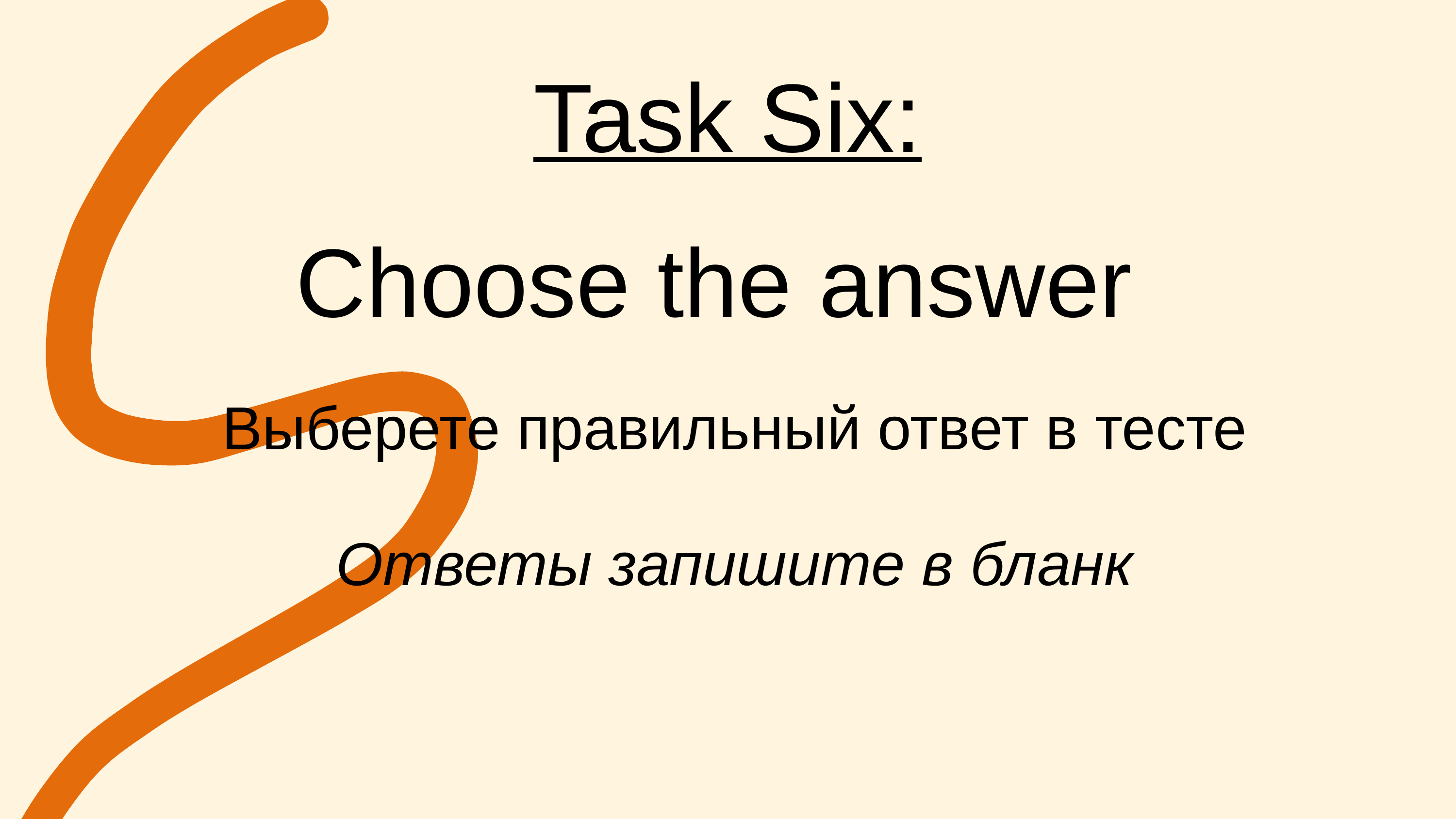

Task Six:

Choose the answer

|  |
| --- |
| Выберете правильный ответ в тесте Ответы запишите в бланк |
|  |
|  |